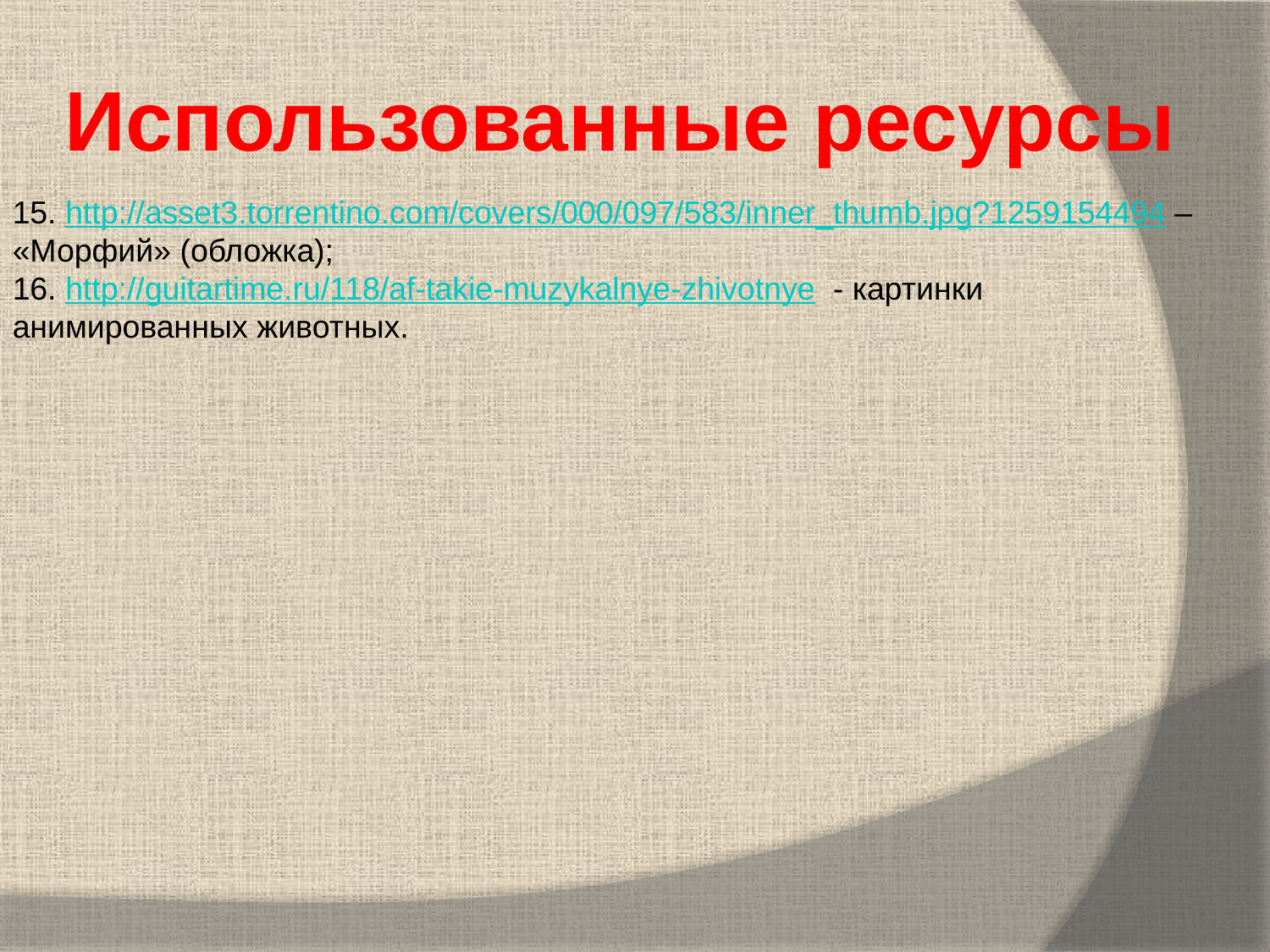

# Использованные ресурсы
15. http://asset3.torrentino.com/covers/000/097/583/inner_thumb.jpg?1259154494 – «Морфий» (обложка);
16. http://guitartime.ru/118/af-takie-muzykalnye-zhivotnye  - картинки анимированных животных.